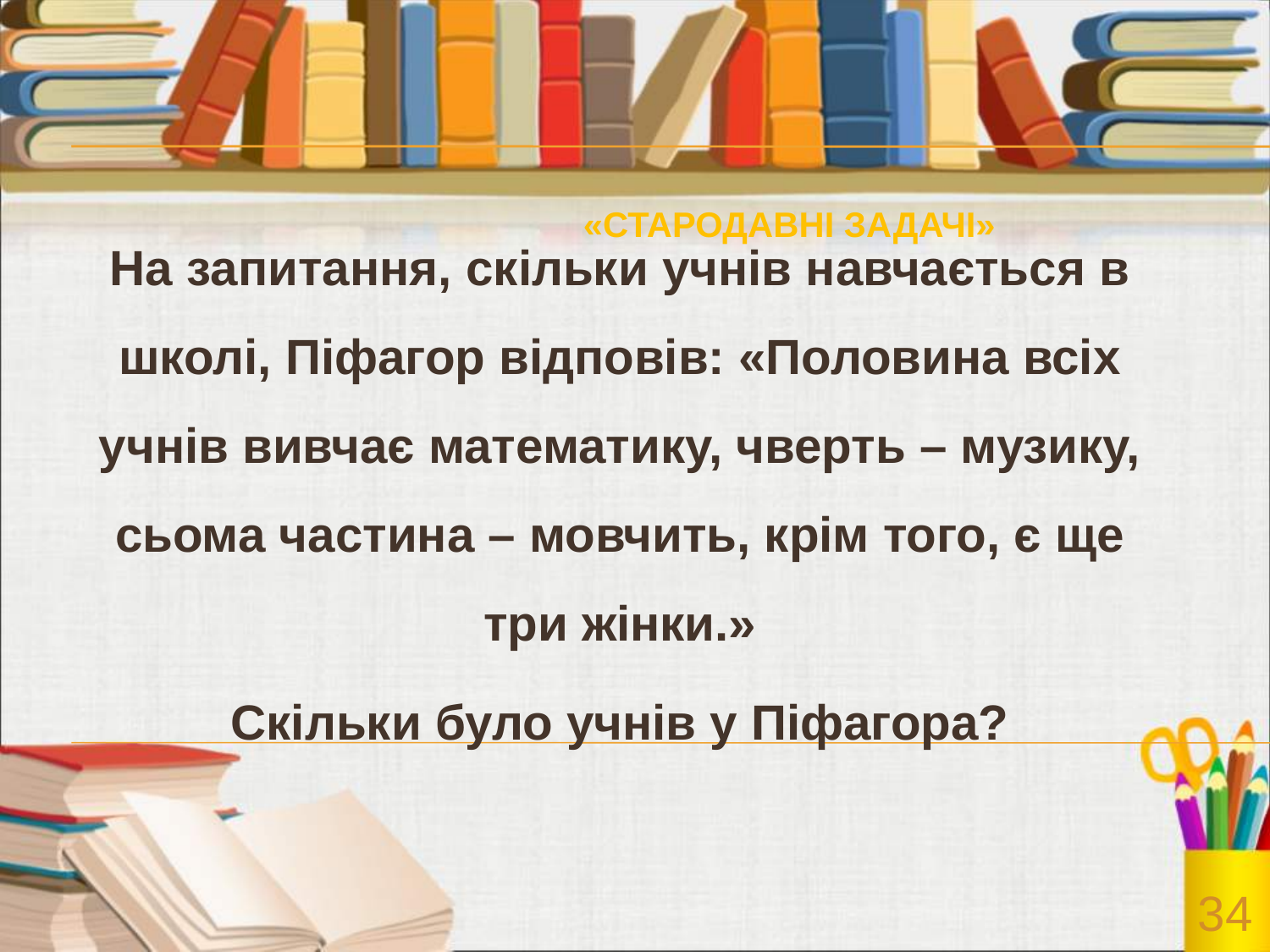

«СТАРОДАВНІ ЗАДАЧІ»

На запитання, скільки учнів навчається в школі, Піфагор відповів: «Половина всіх учнів вивчає математику, чверть – музику, сьома частина – мовчить, крім того, є ще три жінки.»
Скільки було учнів у Піфагора?
34